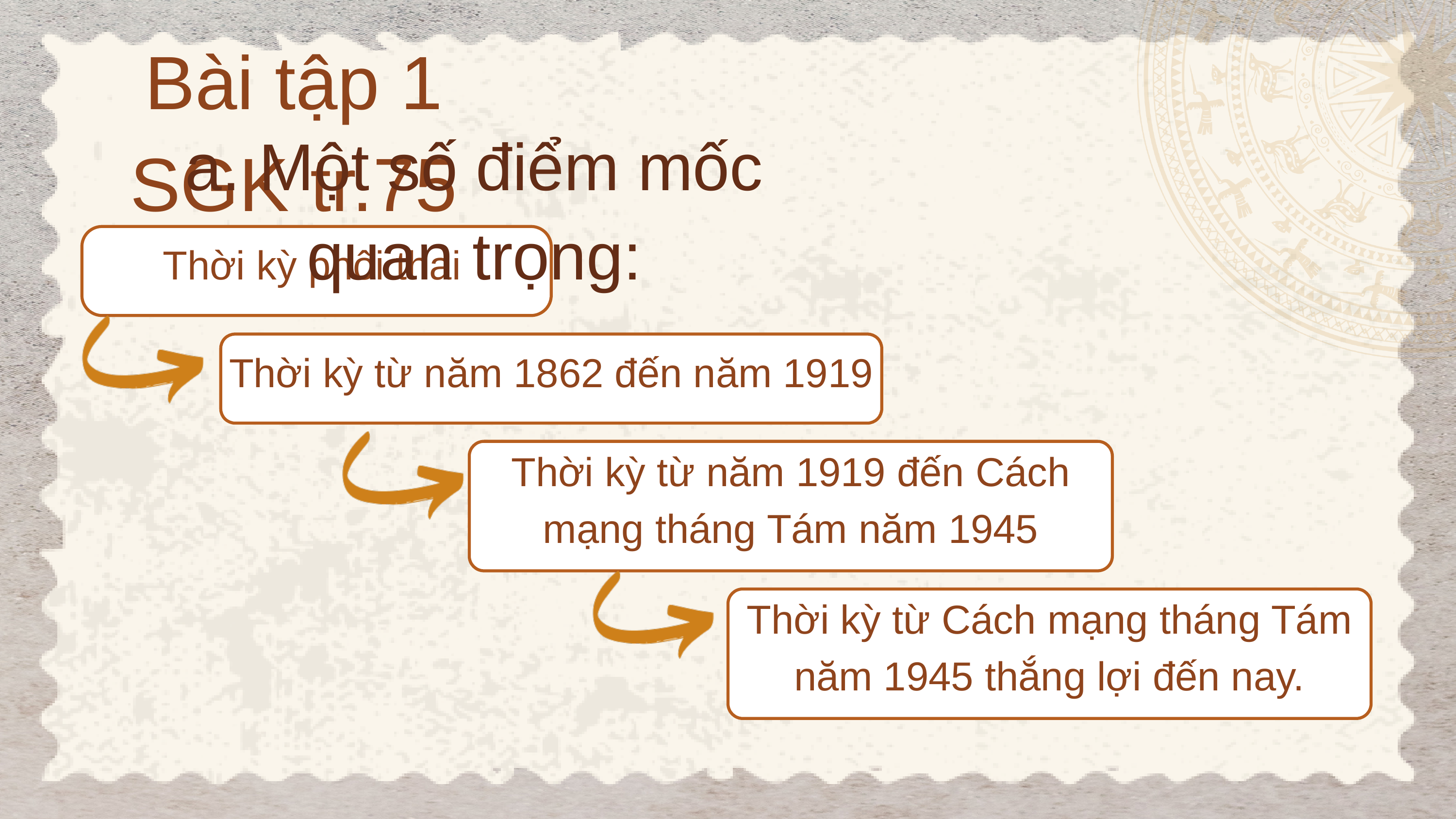

Bài tập 1 SGK tr.75

a. Một số điểm mốc quan trọng:

Thời kỳ phôi thai

Thời kỳ từ năm 1862 đến năm 1919

Thời kỳ từ năm 1919 đến Cách mạng tháng Tám năm 1945

Thời kỳ từ Cách mạng tháng Tám năm 1945 thắng lợi đến nay.